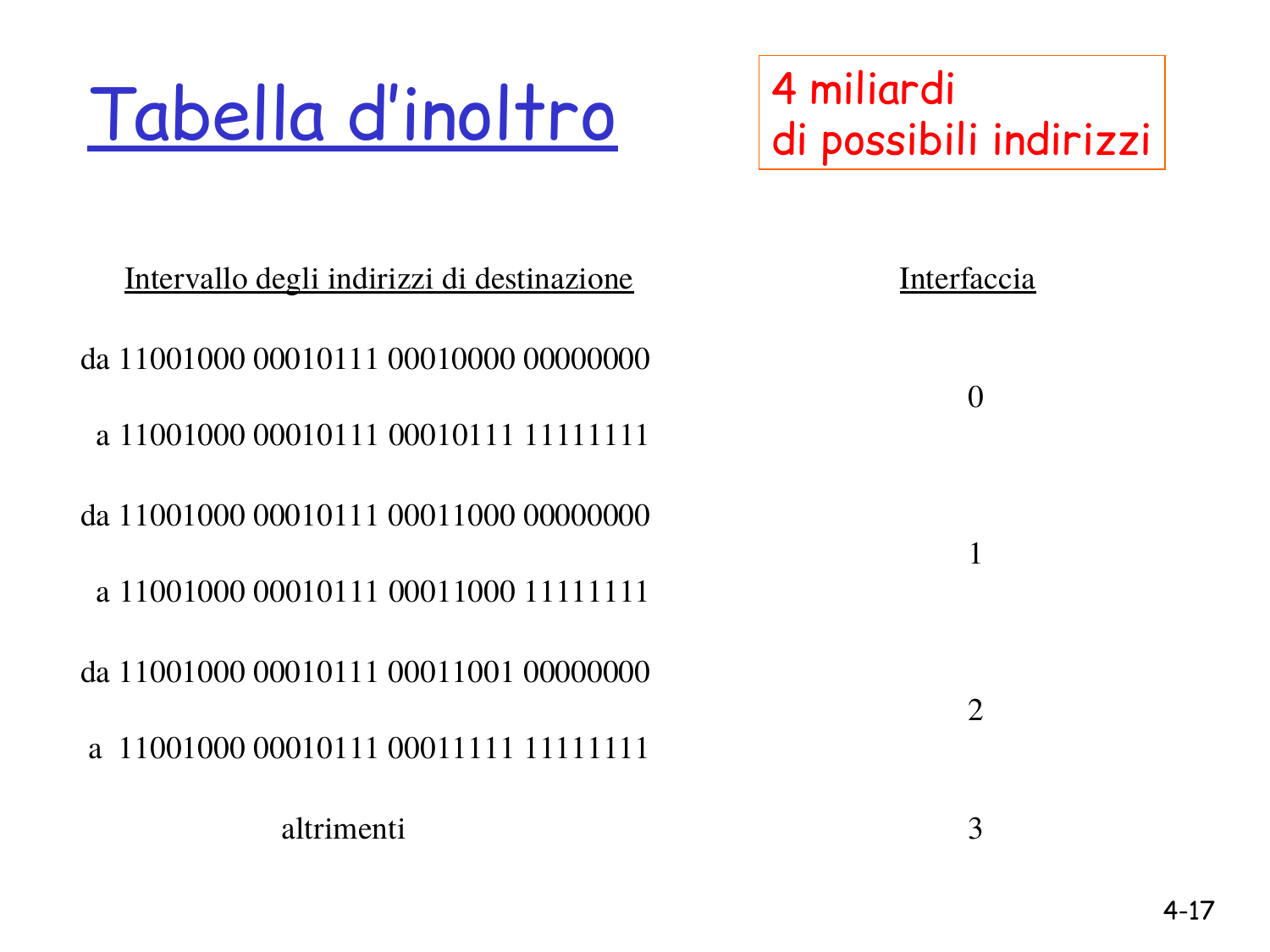

# Tabella d’inoltro
4 miliardi
di possibili indirizzi
        Intervallo degli indirizzi di destinazione                                 Interfaccia

    da 11001000 00010111 00010000 00000000
                                        	                                                                   0
      a 11001000 00010111 00010111 11111111

    da 11001000 00010111 00011000 00000000
                                       	                                                                   1
      a 11001000 00010111 00011000 11111111

    da 11001000 00010111 00011001 00000000
                                       	                                                                   2
     a  11001000 00010111 00011111 11111111

                             altrimenti                                                                      3
4-17